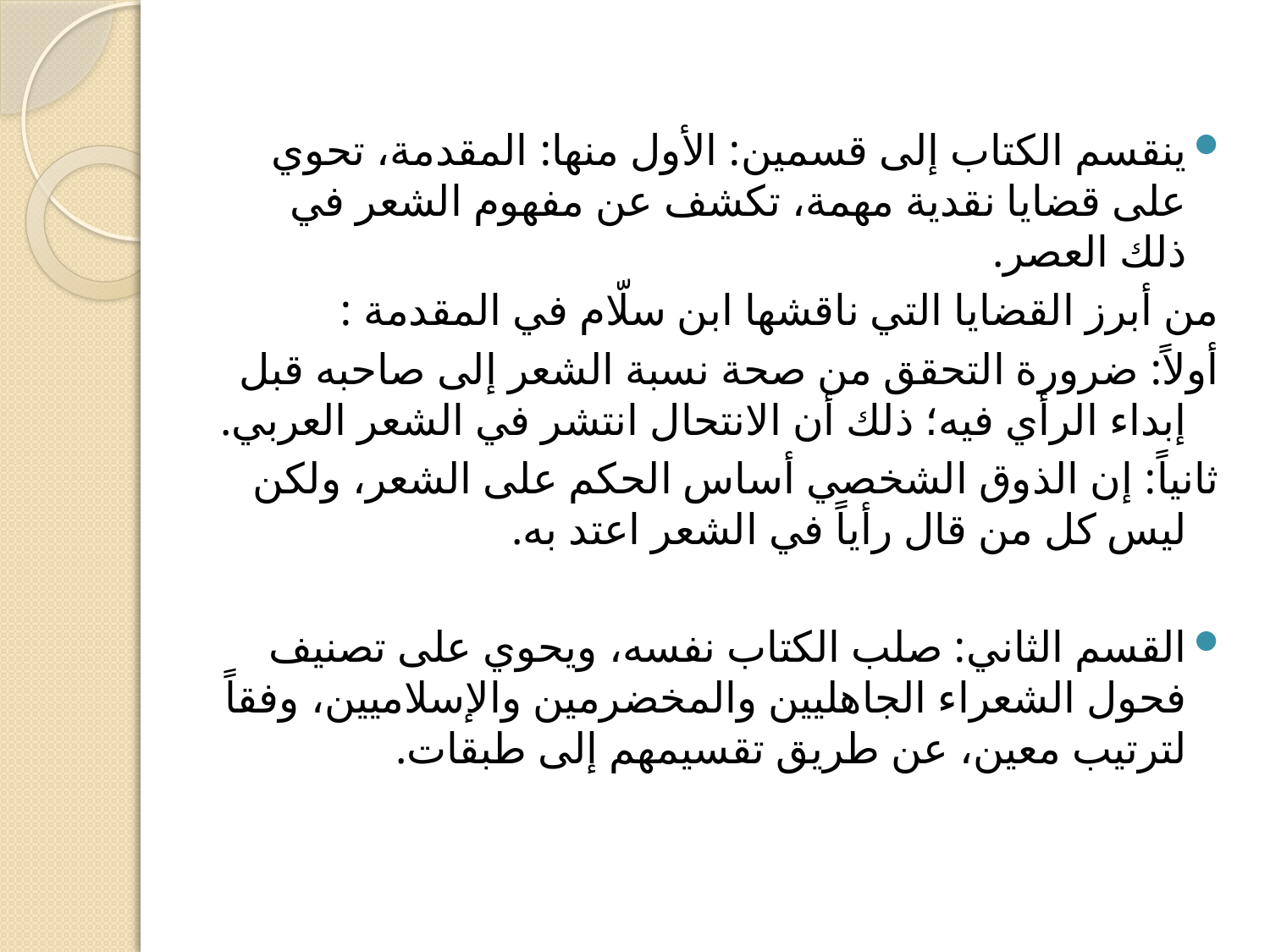

ينقسم الكتاب إلى قسمين: الأول منها: المقدمة، تحوي على قضايا نقدية مهمة، تكشف عن مفهوم الشعر في ذلك العصر.
من أبرز القضايا التي ناقشها ابن سلّام في المقدمة :
أولاً: ضرورة التحقق من صحة نسبة الشعر إلى صاحبه قبل إبداء الرأي فيه؛ ذلك أن الانتحال انتشر في الشعر العربي.
ثانياً: إن الذوق الشخصي أساس الحكم على الشعر، ولكن ليس كل من قال رأياً في الشعر اعتد به.

القسم الثاني: صلب الكتاب نفسه، ويحوي على تصنيف فحول الشعراء الجاهليين والمخضرمين والإسلاميين، وفقاً لترتيب معين، عن طريق تقسيمهم إلى طبقات.